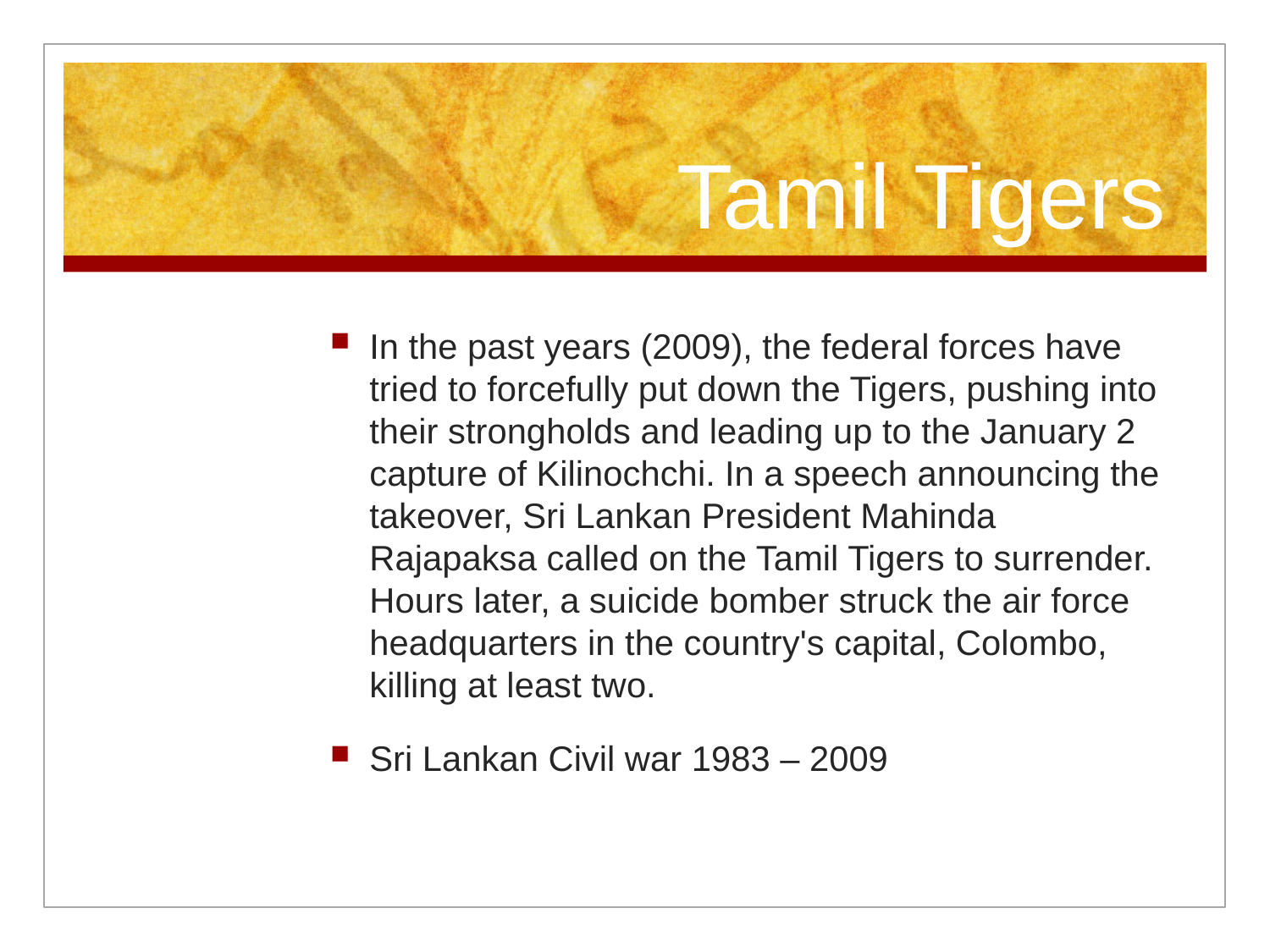

# Tamil Tigers
In the past years (2009), the federal forces have tried to forcefully put down the Tigers, pushing into their strongholds and leading up to the January 2 capture of Kilinochchi. In a speech announcing the takeover, Sri Lankan President Mahinda Rajapaksa called on the Tamil Tigers to surrender. Hours later, a suicide bomber struck the air force headquarters in the country's capital, Colombo, killing at least two.
Sri Lankan Civil war 1983 – 2009